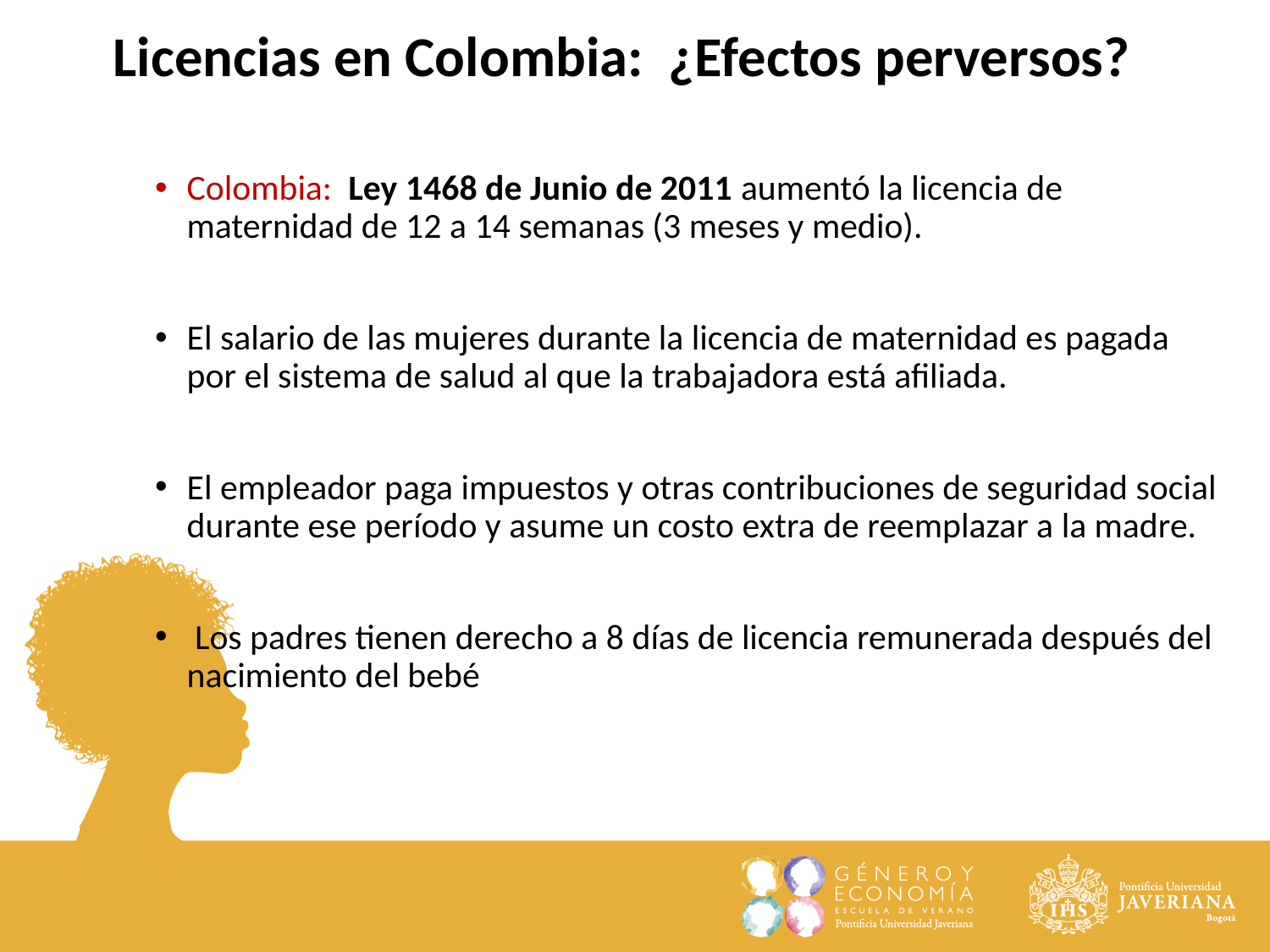

Licencias en Colombia:  ¿Efectos perversos?
Colombia:  Ley 1468 de Junio de 2011 aumentó la licencia de maternidad de 12 a 14 semanas (3 meses y medio).

El salario de las mujeres durante la licencia de maternidad es pagada por el sistema de salud al que la trabajadora está afiliada.

El empleador paga impuestos y otras contribuciones de seguridad social durante ese período y asume un costo extra de reemplazar a la madre.

 Los padres tienen derecho a 8 días de licencia remunerada después del nacimiento del bebé